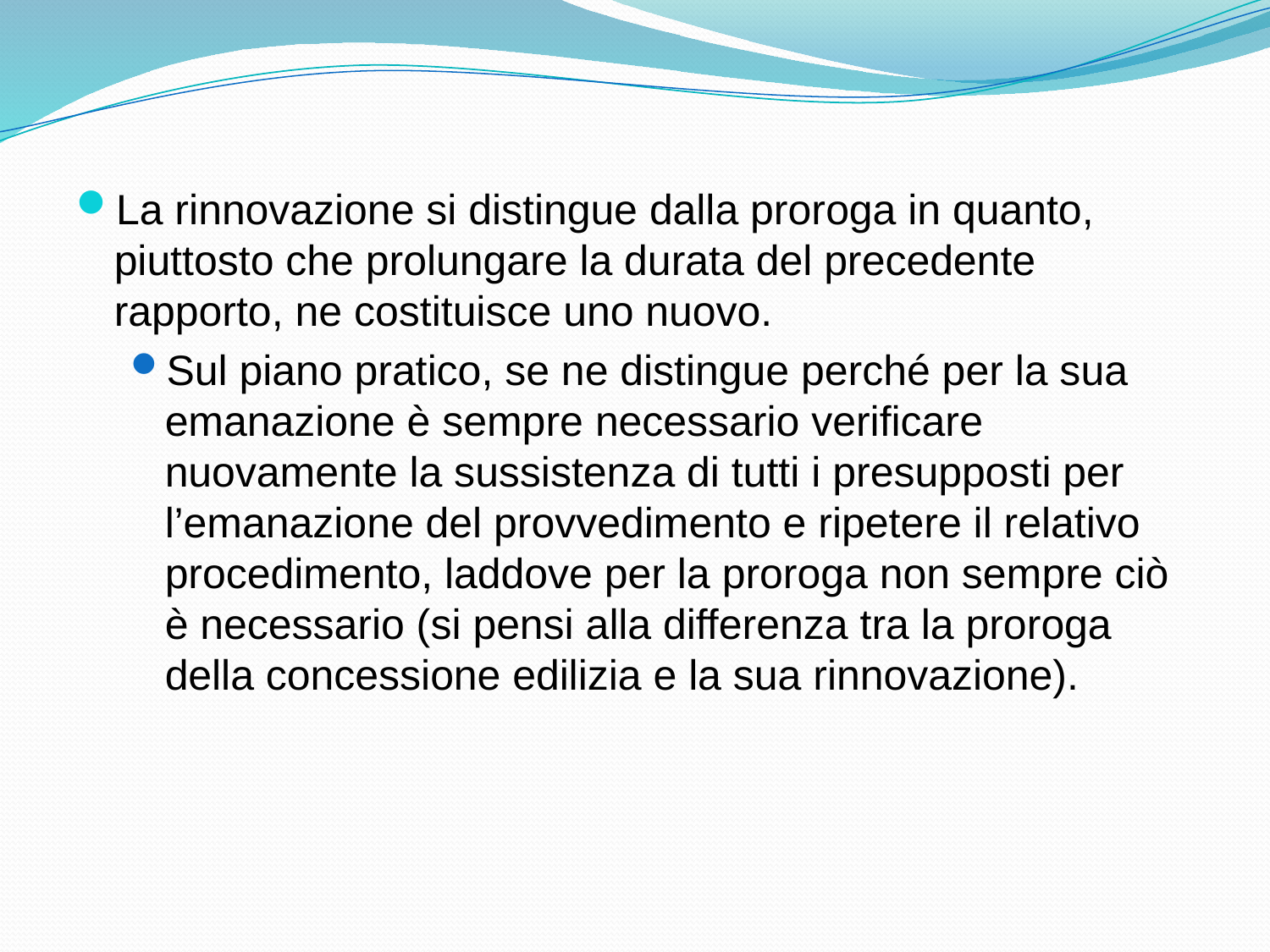

La rinnovazione si distingue dalla proroga in quanto, piuttosto che prolungare la durata del precedente rapporto, ne costituisce uno nuovo.
Sul piano pratico, se ne distingue perché per la sua emanazione è sempre necessario verificare nuovamente la sussistenza di tutti i presupposti per l’emanazione del provvedimento e ripetere il relativo procedimento, laddove per la proroga non sempre ciò è necessario (si pensi alla differenza tra la proroga della concessione edilizia e la sua rinnovazione).